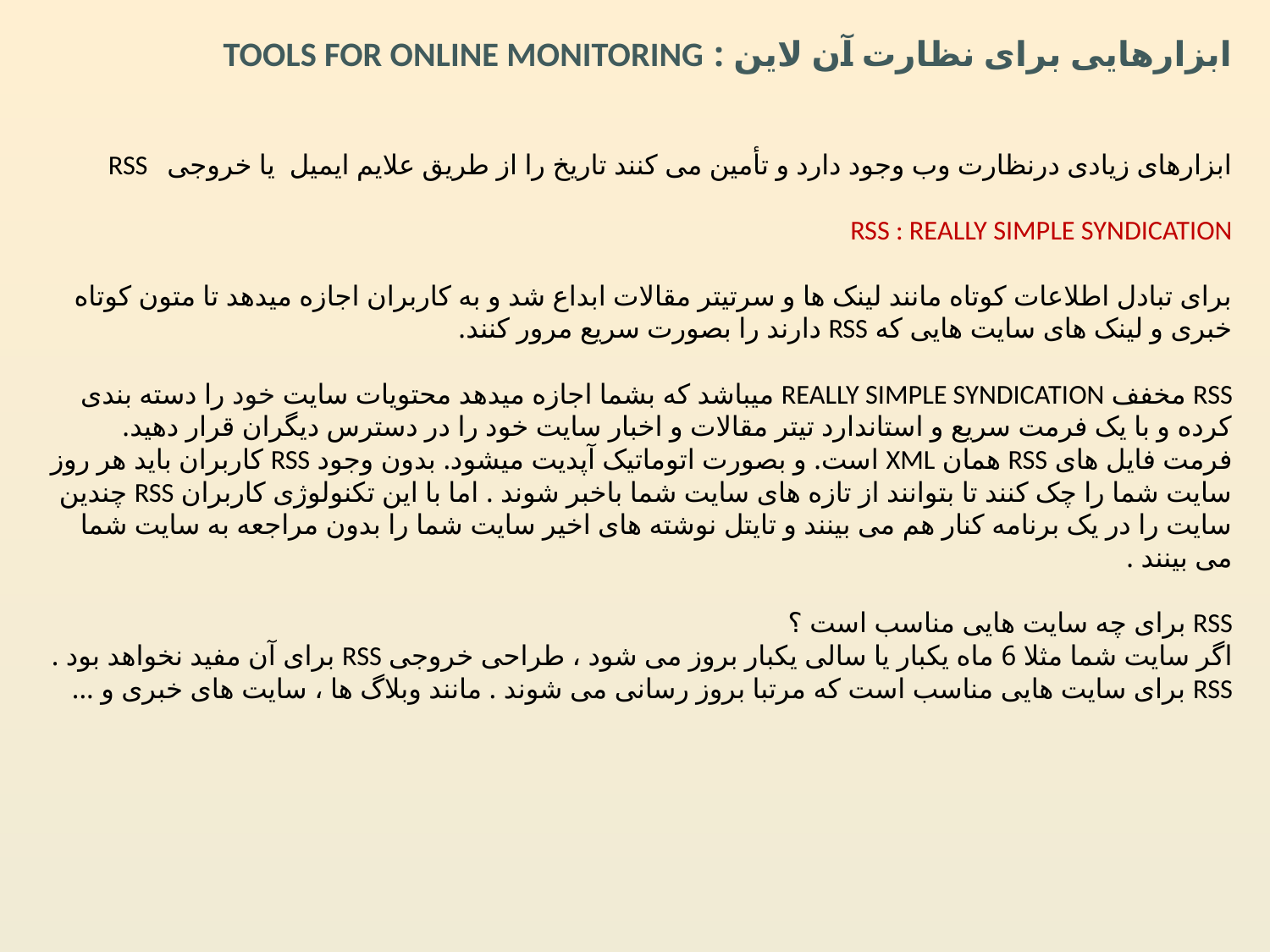

# ابزارهایی برای نظارت آن لاین : tools for online monitoring ابزارهای زیادی درنظارت وب وجود دارد و تأمین می کنند تاریخ را از طریق علایم ایمیل  یا خروجی RSS rss : Really Simple Syndication برای تبادل اطلاعات کوتاه مانند لینک ها و سرتیتر مقالات ابداع شد و به کاربران اجازه میدهد تا متون کوتاه خبری و لینک های سایت هایی که RSS دارند را بصورت سریع مرور کنند. RSS مخفف Really Simple Syndication میباشد که بشما اجازه میدهد محتویات سایت خود را دسته بندی کرده و با یک فرمت سریع و استاندارد تیتر مقالات و اخبار سایت خود را در دسترس دیگران قرار دهید. فرمت فایل های RSS همان XML است. و بصورت اتوماتیک آپدیت میشود. بدون وجود RSS کاربران باید هر روز سایت شما را چک کنند تا بتوانند از تازه های سایت شما باخبر شوند . اما با این تکنولوژی کاربران RSS چندین سایت را در یک برنامه کنار هم می بینند و تایتل نوشته های اخیر سایت شما را بدون مراجعه به سایت شما می بینند . RSS برای چه سایت هایی مناسب است ؟ اگر سایت شما مثلا 6 ماه یکبار یا سالی یکبار بروز می شود ، طراحی خروجی RSS برای آن مفید نخواهد بود . RSS برای سایت هایی مناسب است که مرتبا بروز رسانی می شوند . مانند وبلاگ ها ، سایت های خبری و ...